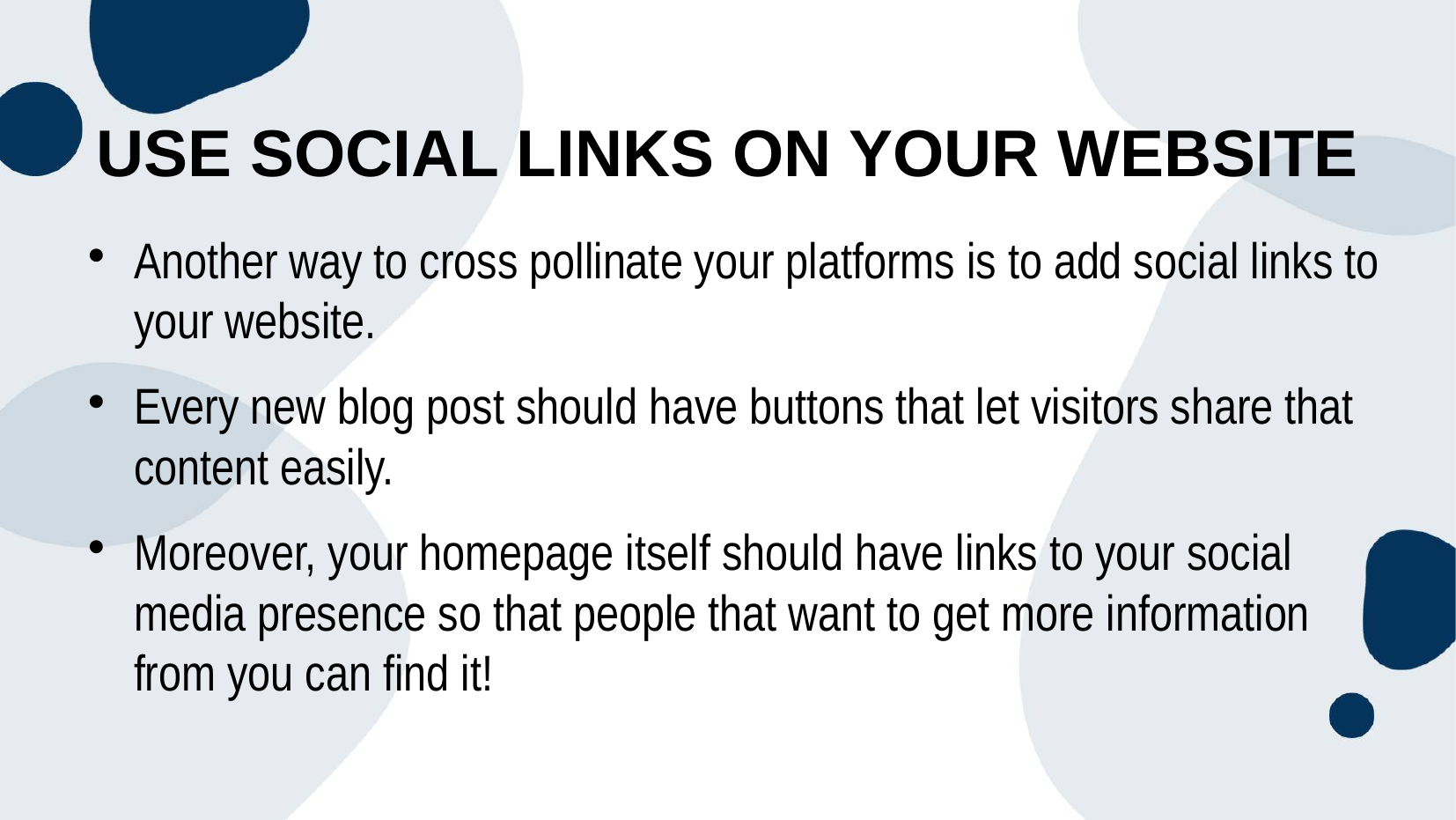

Use Social Links On Your Website
Another way to cross pollinate your platforms is to add social links to your website.
Every new blog post should have buttons that let visitors share that content easily.
Moreover, your homepage itself should have links to your social media presence so that people that want to get more information from you can find it!